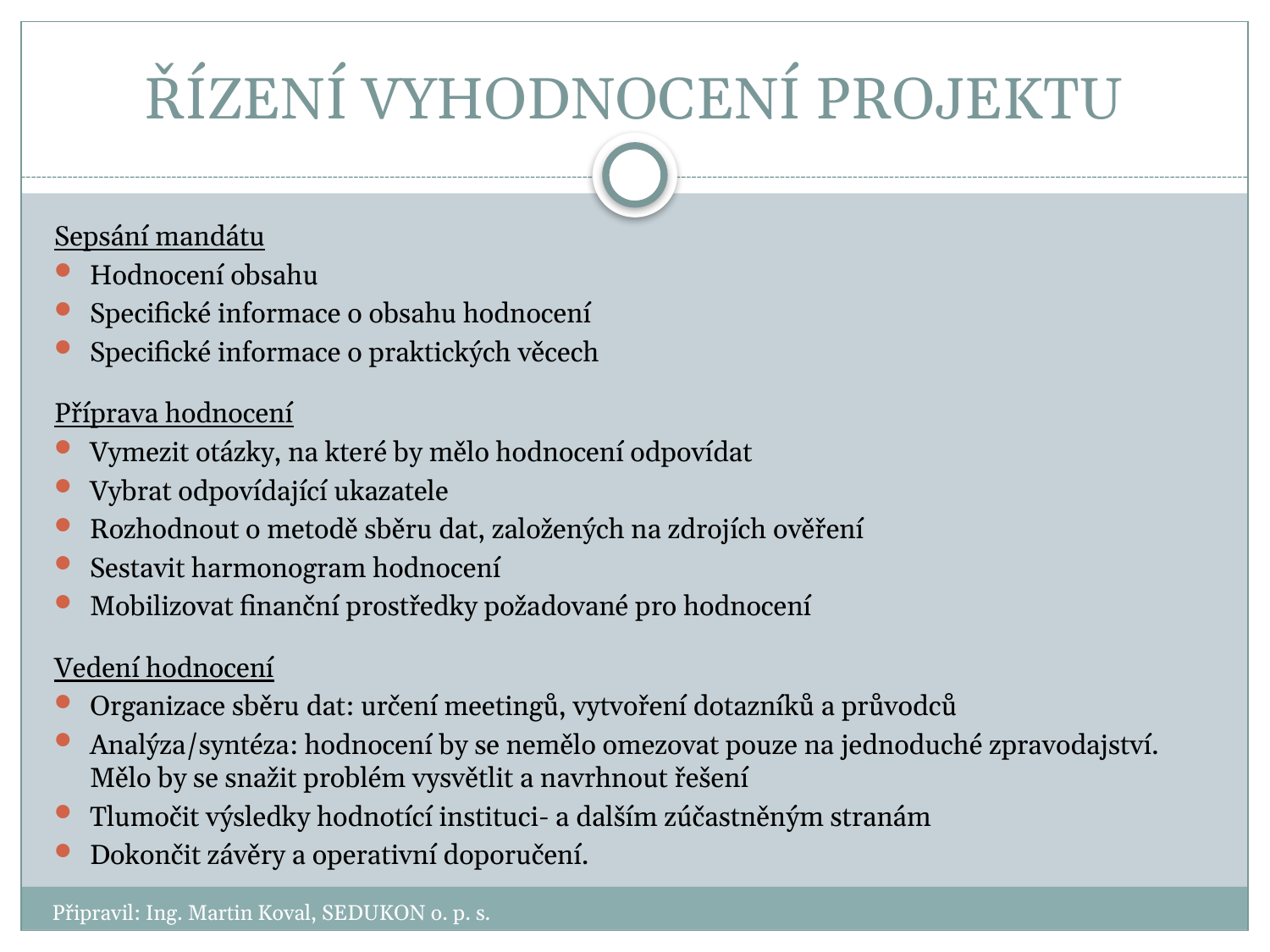

# ŘÍZENÍ VYHODNOCENÍ PROJEKTU
Sepsání mandátu
Hodnocení obsahu
Specifické informace o obsahu hodnocení
Specifické informace o praktických věcech

Příprava hodnocení
Vymezit otázky, na které by mělo hodnocení odpovídat
Vybrat odpovídající ukazatele
Rozhodnout o metodě sběru dat, založených na zdrojích ověření
Sestavit harmonogram hodnocení
Mobilizovat finanční prostředky požadované pro hodnocení

Vedení hodnocení
Organizace sběru dat: určení meetingů, vytvoření dotazníků a průvodců
Analýza/syntéza: hodnocení by se nemělo omezovat pouze na jednoduché zpravodajství. Mělo by se snažit problém vysvětlit a navrhnout řešení
Tlumočit výsledky hodnotící instituci- a dalším zúčastněným stranám
Dokončit závěry a operativní doporučení.

Připravil: Ing. Martin Koval, SEDUKON o. p. s.